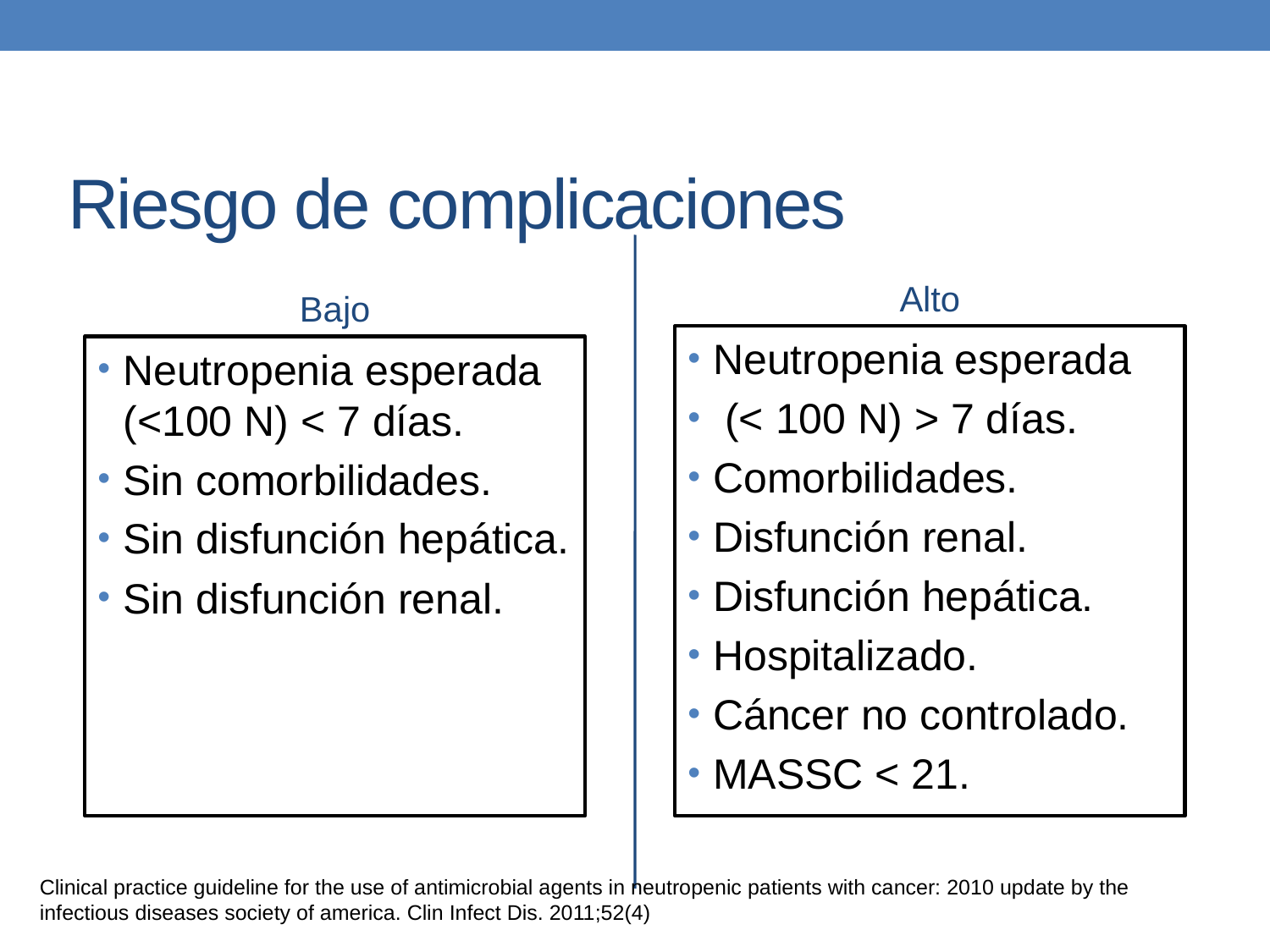

# Riesgo de complicaciones
Alto
Bajo
Neutropenia esperada
 (< 100 N) > 7 días.
Comorbilidades.
Disfunción renal.
Disfunción hepática.
Hospitalizado.
Cáncer no controlado.
MASSC < 21.
Neutropenia esperada (<100 N) < 7 días.
Sin comorbilidades.
Sin disfunción hepática.
Sin disfunción renal.

Clinical practice guideline for the use of antimicrobial agents in neutropenic patients with cancer: 2010 update by the infectious diseases society of america. Clin Infect Dis. 2011;52(4)